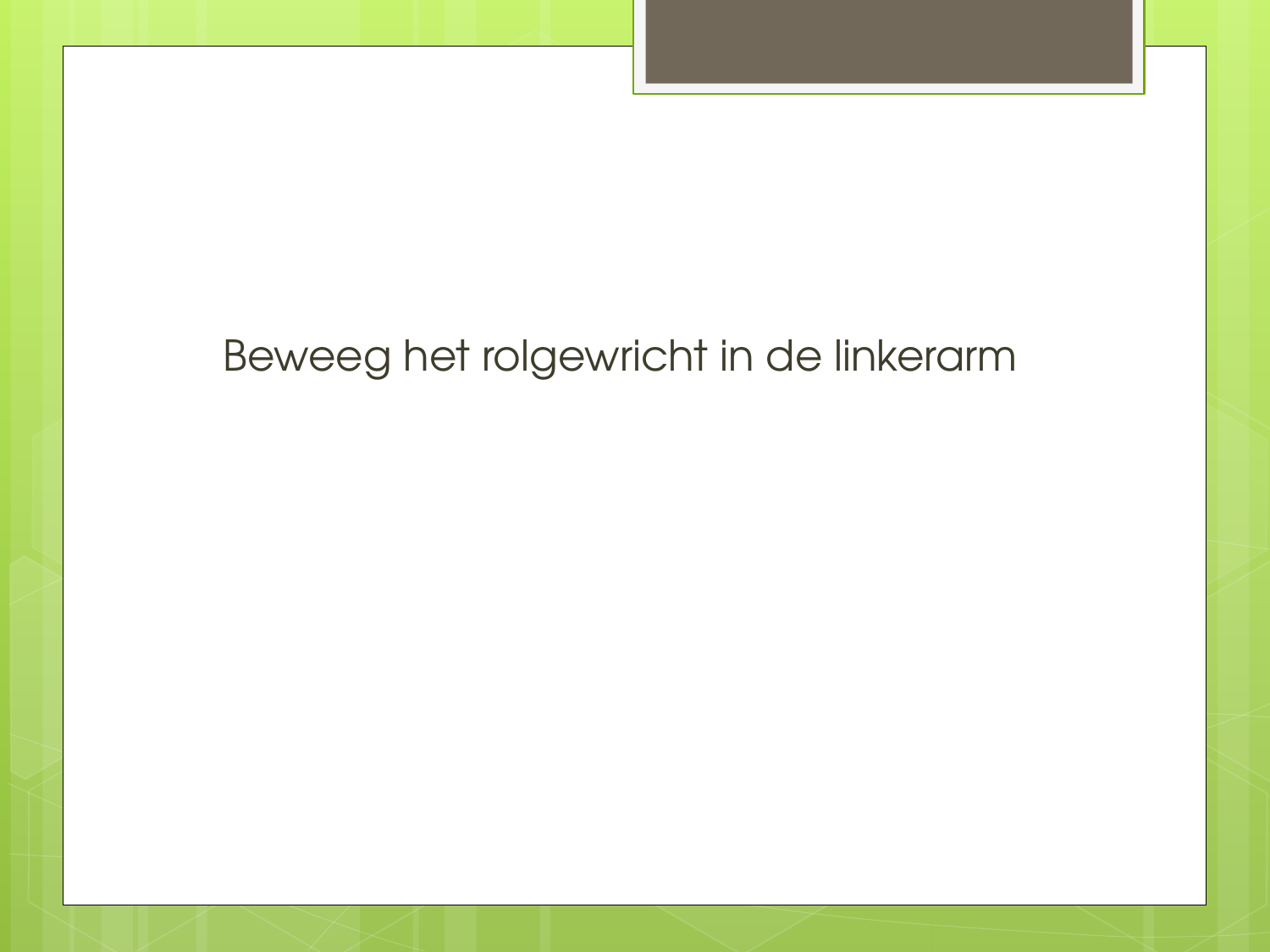

#
Beweeg het rolgewricht in de linkerarm